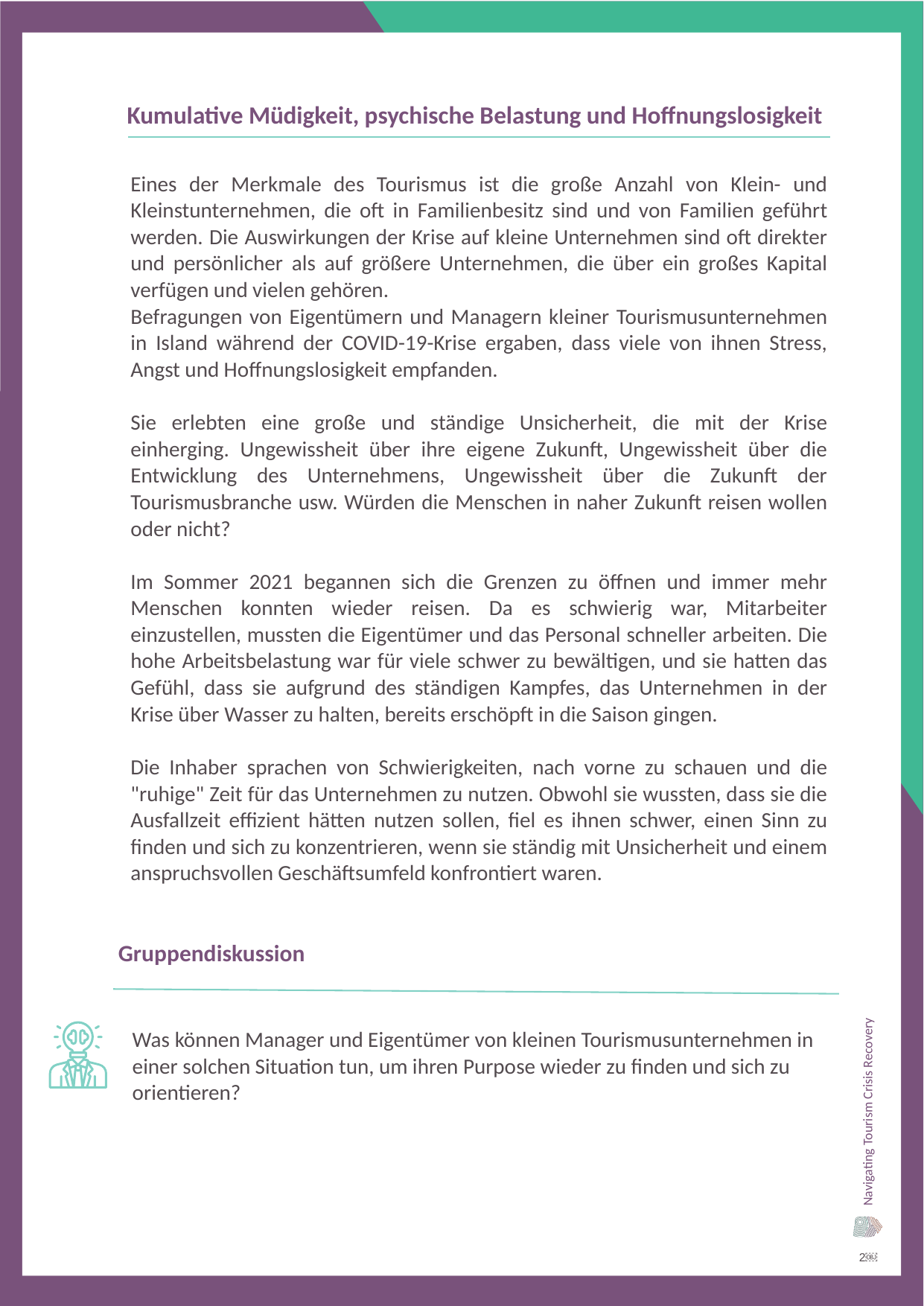

Kumulative Müdigkeit, psychische Belastung und Hoffnungslosigkeit
Eines der Merkmale des Tourismus ist die große Anzahl von Klein- und Kleinstunternehmen, die oft in Familienbesitz sind und von Familien geführt werden. Die Auswirkungen der Krise auf kleine Unternehmen sind oft direkter und persönlicher als auf größere Unternehmen, die über ein großes Kapital verfügen und vielen gehören.
Befragungen von Eigentümern und Managern kleiner Tourismusunternehmen in Island während der COVID-19-Krise ergaben, dass viele von ihnen Stress, Angst und Hoffnungslosigkeit empfanden.

Sie erlebten eine große und ständige Unsicherheit, die mit der Krise einherging. Ungewissheit über ihre eigene Zukunft, Ungewissheit über die Entwicklung des Unternehmens, Ungewissheit über die Zukunft der Tourismusbranche usw. Würden die Menschen in naher Zukunft reisen wollen oder nicht?

Im Sommer 2021 begannen sich die Grenzen zu öffnen und immer mehr Menschen konnten wieder reisen. Da es schwierig war, Mitarbeiter einzustellen, mussten die Eigentümer und das Personal schneller arbeiten. Die hohe Arbeitsbelastung war für viele schwer zu bewältigen, und sie hatten das Gefühl, dass sie aufgrund des ständigen Kampfes, das Unternehmen in der Krise über Wasser zu halten, bereits erschöpft in die Saison gingen.

Die Inhaber sprachen von Schwierigkeiten, nach vorne zu schauen und die "ruhige" Zeit für das Unternehmen zu nutzen. Obwohl sie wussten, dass sie die Ausfallzeit effizient hätten nutzen sollen, fiel es ihnen schwer, einen Sinn zu finden und sich zu konzentrieren, wenn sie ständig mit Unsicherheit und einem anspruchsvollen Geschäftsumfeld konfrontiert waren.

Gruppendiskussion
Was können Manager und Eigentümer von kleinen Tourismusunternehmen in einer solchen Situation tun, um ihren Purpose wieder zu finden und sich zu orientieren?